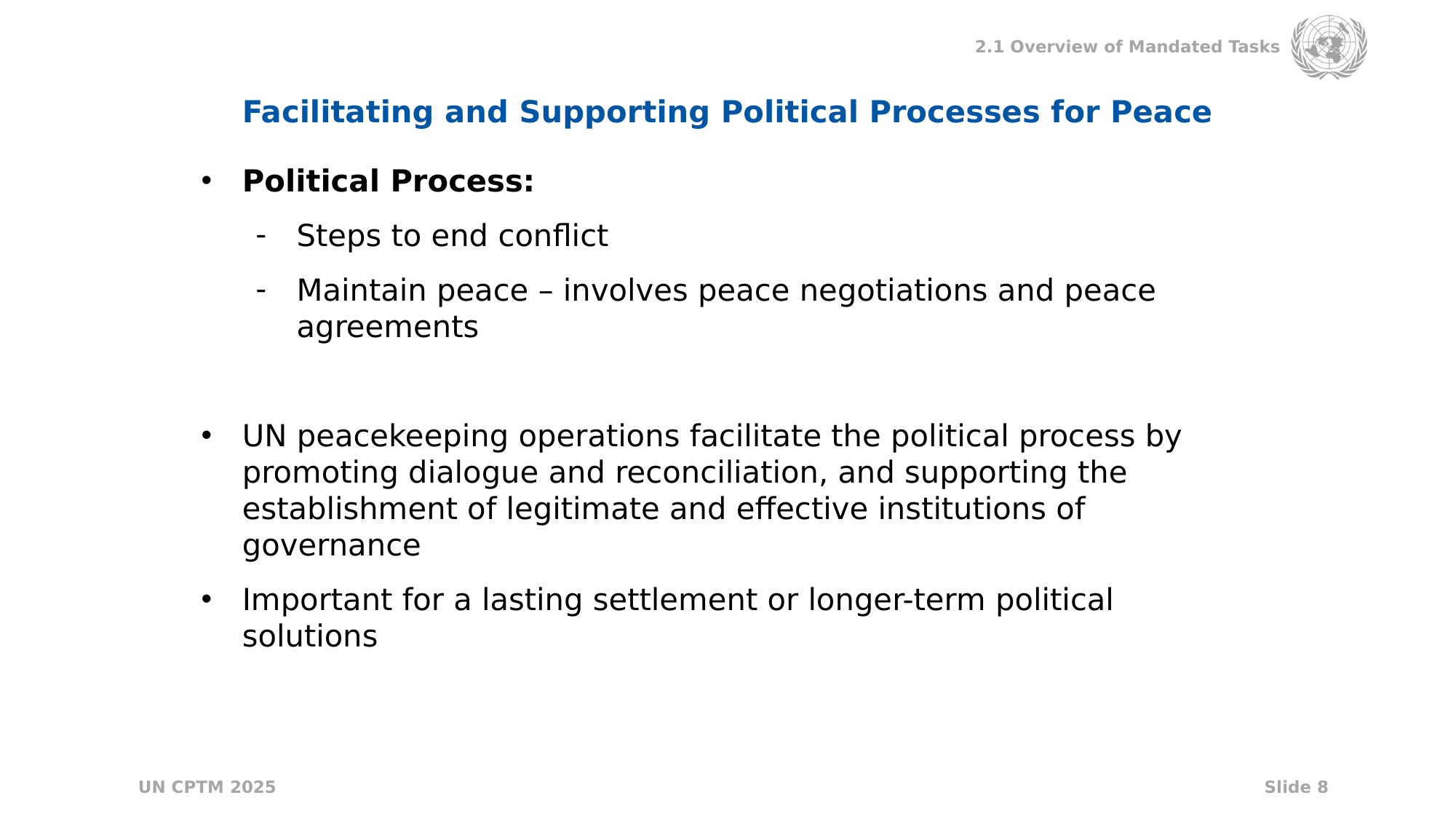

Facilitating and Supporting Political Processes for Peace
Political Process:
Steps to end conflict
Maintain peace – involves peace negotiations and peace agreements

UN peacekeeping operations facilitate the political process by promoting dialogue and reconciliation, and supporting the establishment of legitimate and effective institutions of governance
Important for a lasting settlement or longer-term political solutions